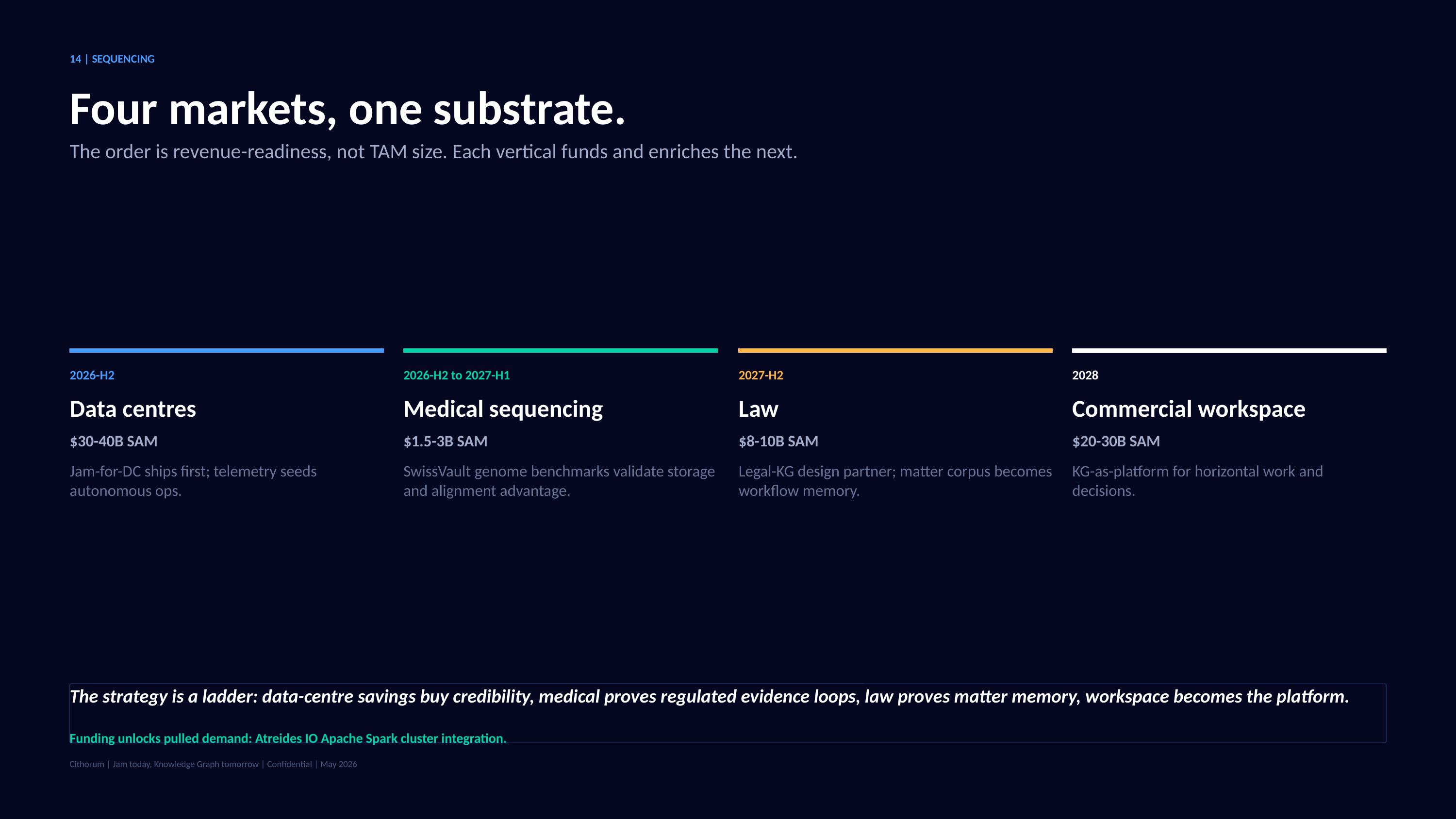

14 | SEQUENCING
Four markets, one substrate.
The order is revenue-readiness, not TAM size. Each vertical funds and enriches the next.

2026-H2
2026-H2 to 2027-H1
2027-H2
2028
Data centres
Medical sequencing
Law
Commercial workspace
$30-40B SAM
$1.5-3B SAM
$8-10B SAM
$20-30B SAM
Jam-for-DC ships first; telemetry seeds autonomous ops.
SwissVault genome benchmarks validate storage and alignment advantage.
Legal-KG design partner; matter corpus becomes workflow memory.
KG-as-platform for horizontal work and decisions.

The strategy is a ladder: data-centre savings buy credibility, medical proves regulated evidence loops, law proves matter memory, workspace becomes the platform.
Funding unlocks pulled demand: Atreides IO Apache Spark cluster integration.
Cithorum | Jam today, Knowledge Graph tomorrow | Confidential | May 2026